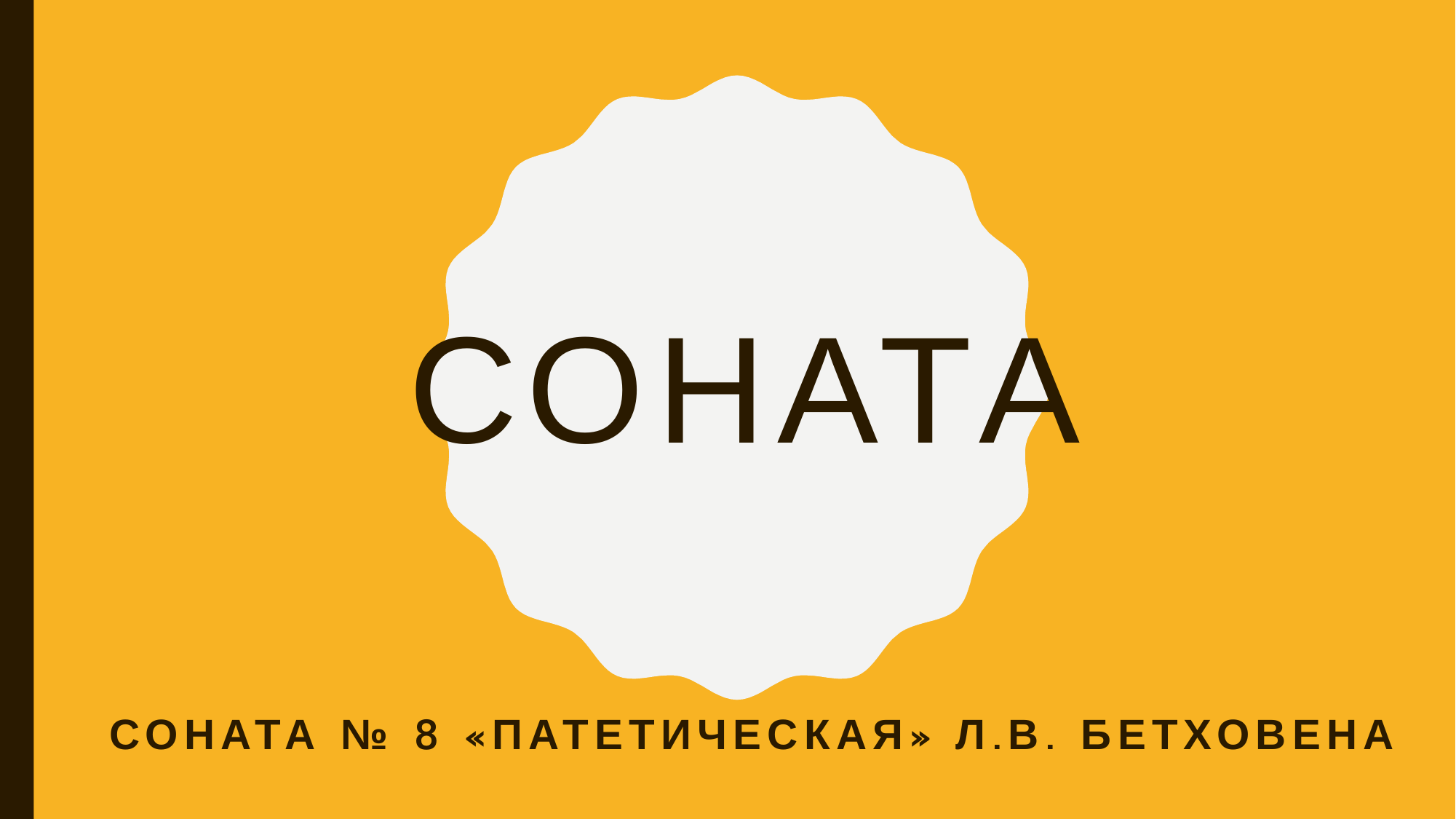

# Соната
Соната № 8 «Патетическая» Л.В. Бетховена